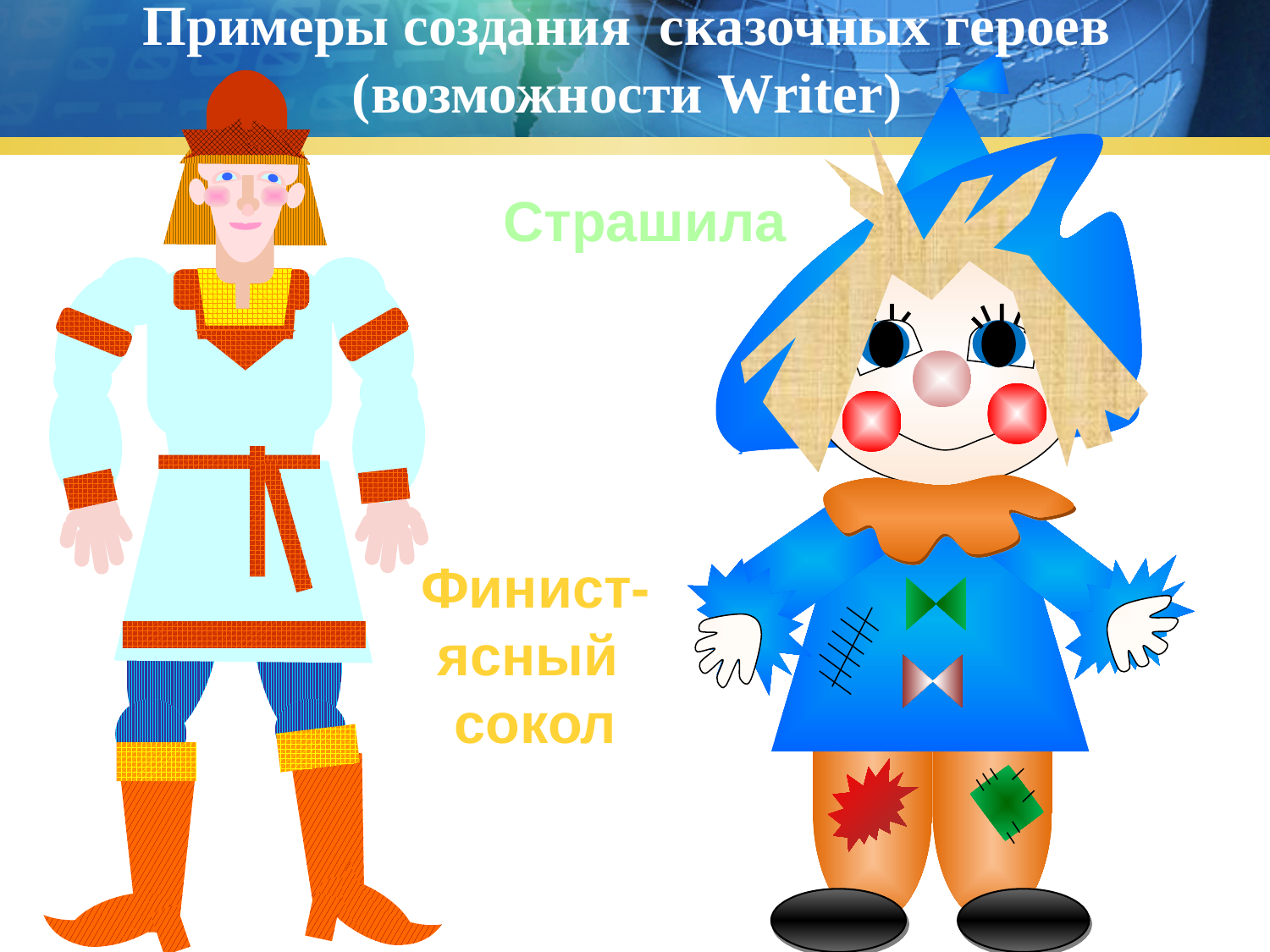

# Примеры создания  сказочных героев (возможности Writer)

Страшила
Финист-ясный
сокол